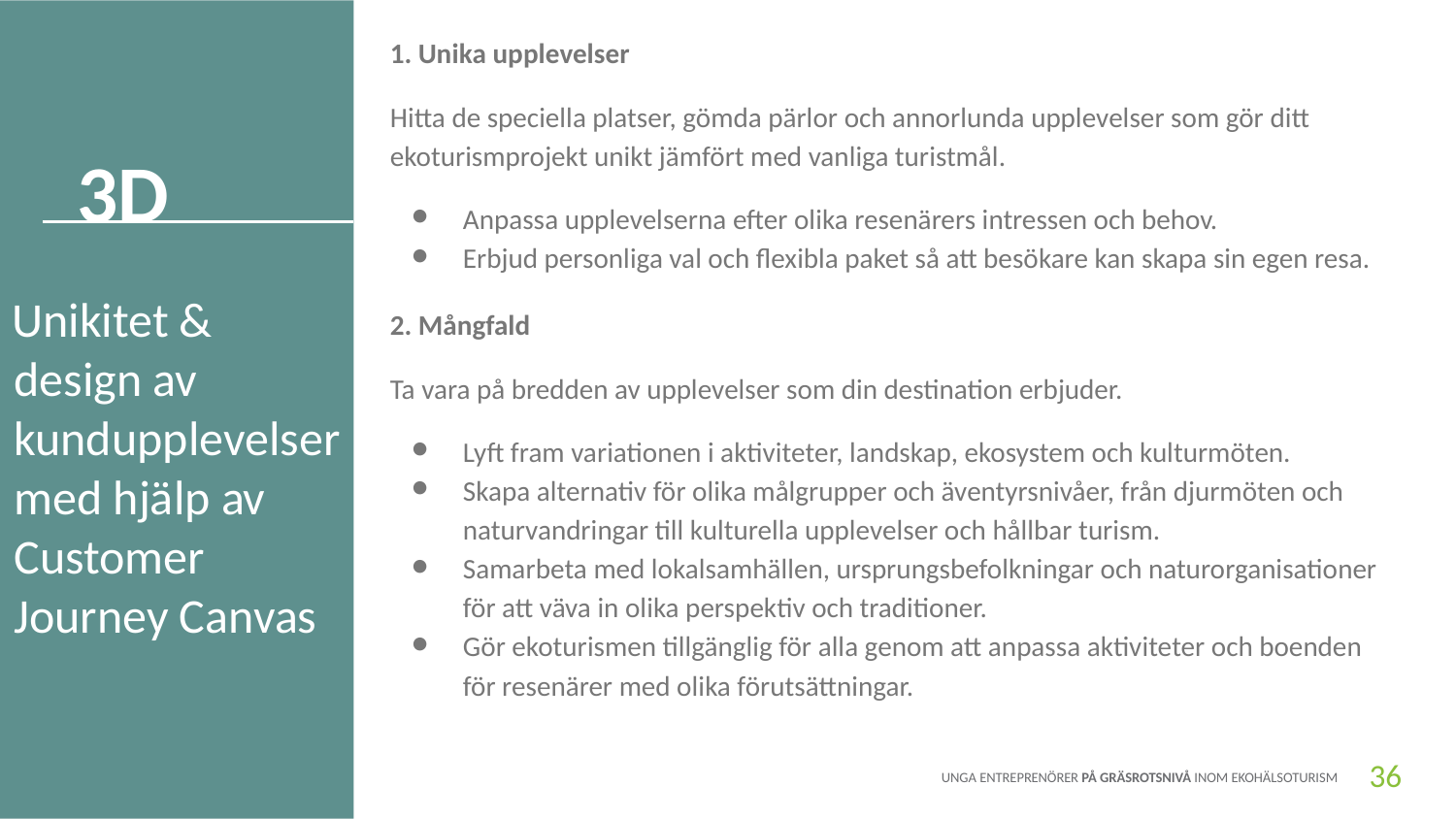

1. Unika upplevelser
Hitta de speciella platser, gömda pärlor och annorlunda upplevelser som gör ditt ekoturismprojekt unikt jämfört med vanliga turistmål.
Anpassa upplevelserna efter olika resenärers intressen och behov.
Erbjud personliga val och flexibla paket så att besökare kan skapa sin egen resa.
2. Mångfald
Ta vara på bredden av upplevelser som din destination erbjuder.
Lyft fram variationen i aktiviteter, landskap, ekosystem och kulturmöten.
Skapa alternativ för olika målgrupper och äventyrsnivåer, från djurmöten och naturvandringar till kulturella upplevelser och hållbar turism.
Samarbeta med lokalsamhällen, ursprungsbefolkningar och naturorganisationer för att väva in olika perspektiv och traditioner.
Gör ekoturismen tillgänglig för alla genom att anpassa aktiviteter och boenden för resenärer med olika förutsättningar.

3D
Unikitet &
design av kundupplevelser med hjälp av Customer Journey Canvas

36